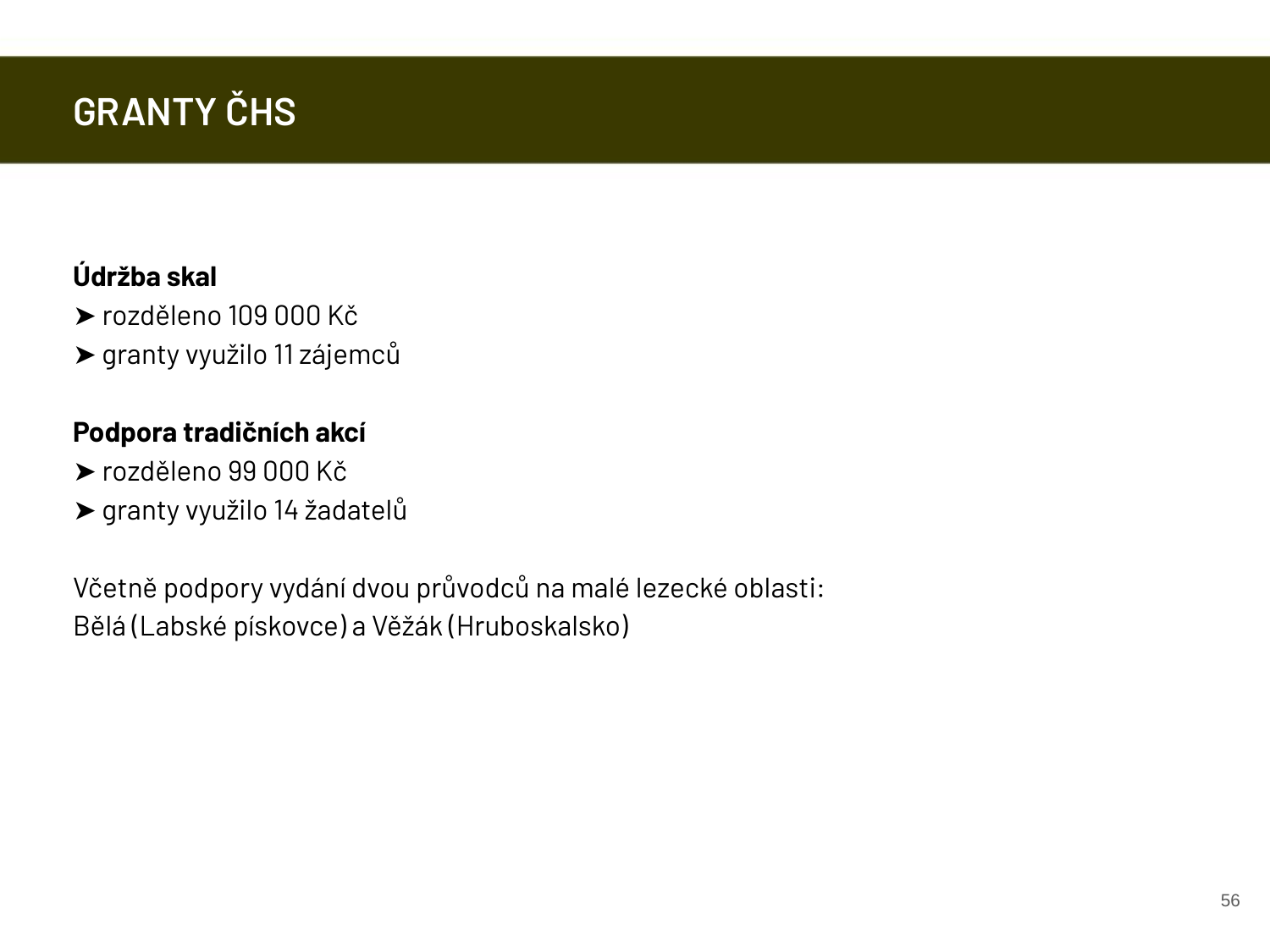

GRANTY ČHS
Údržba skal
➤ rozděleno 109 000 Kč
➤ granty využilo 11 zájemců

Podpora tradičních akcí
➤ rozděleno 99 000 Kč
➤ granty využilo 14 žadatelů

Včetně podpory vydání dvou průvodců na malé lezecké oblasti:
Bělá (Labské pískovce) a Věžák (Hruboskalsko)
56